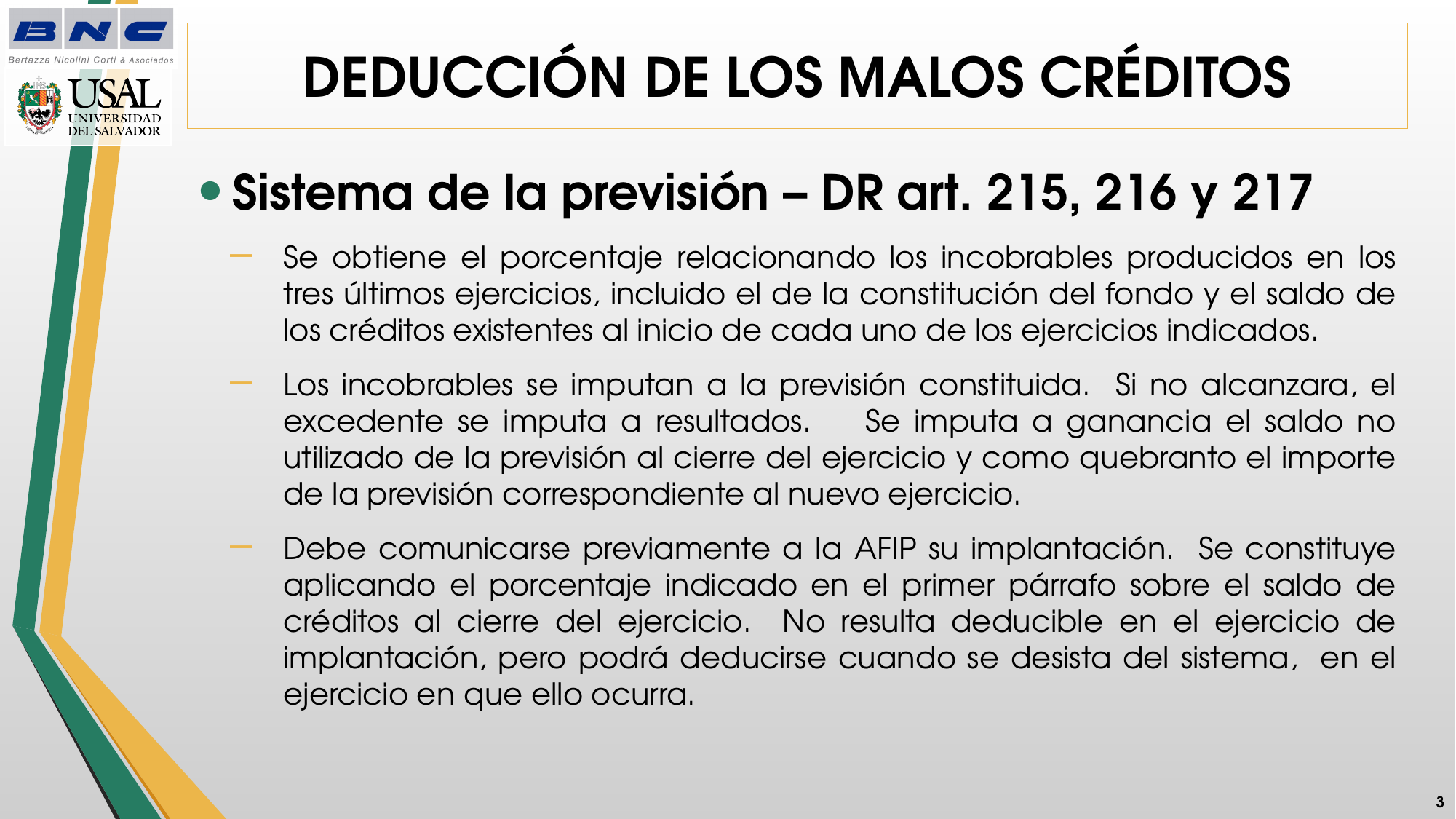

# DEDUCCIÓN DE LOS MALOS CRÉDITOS
Sistema de la previsión – DR art. 215, 216 y 217
Se obtiene el porcentaje relacionando los incobrables producidos en los tres últimos ejercicios, incluido el de la constitución del fondo y el saldo de los créditos existentes al inicio de cada uno de los ejercicios indicados.
Los incobrables se imputan a la previsión constituida.  Si no alcanzara, el excedente se imputa a resultados.    Se imputa a ganancia el saldo no utilizado de la previsión al cierre del ejercicio y como quebranto el importe de la previsión correspondiente al nuevo ejercicio.
Debe comunicarse previamente a la AFIP su implantación.  Se constituye aplicando el porcentaje indicado en el primer párrafo sobre el saldo de créditos al cierre del ejercicio.  No resulta deducible en el ejercicio de implantación, pero podrá deducirse cuando se desista del sistema,  en el ejercicio en que ello ocurra.
3